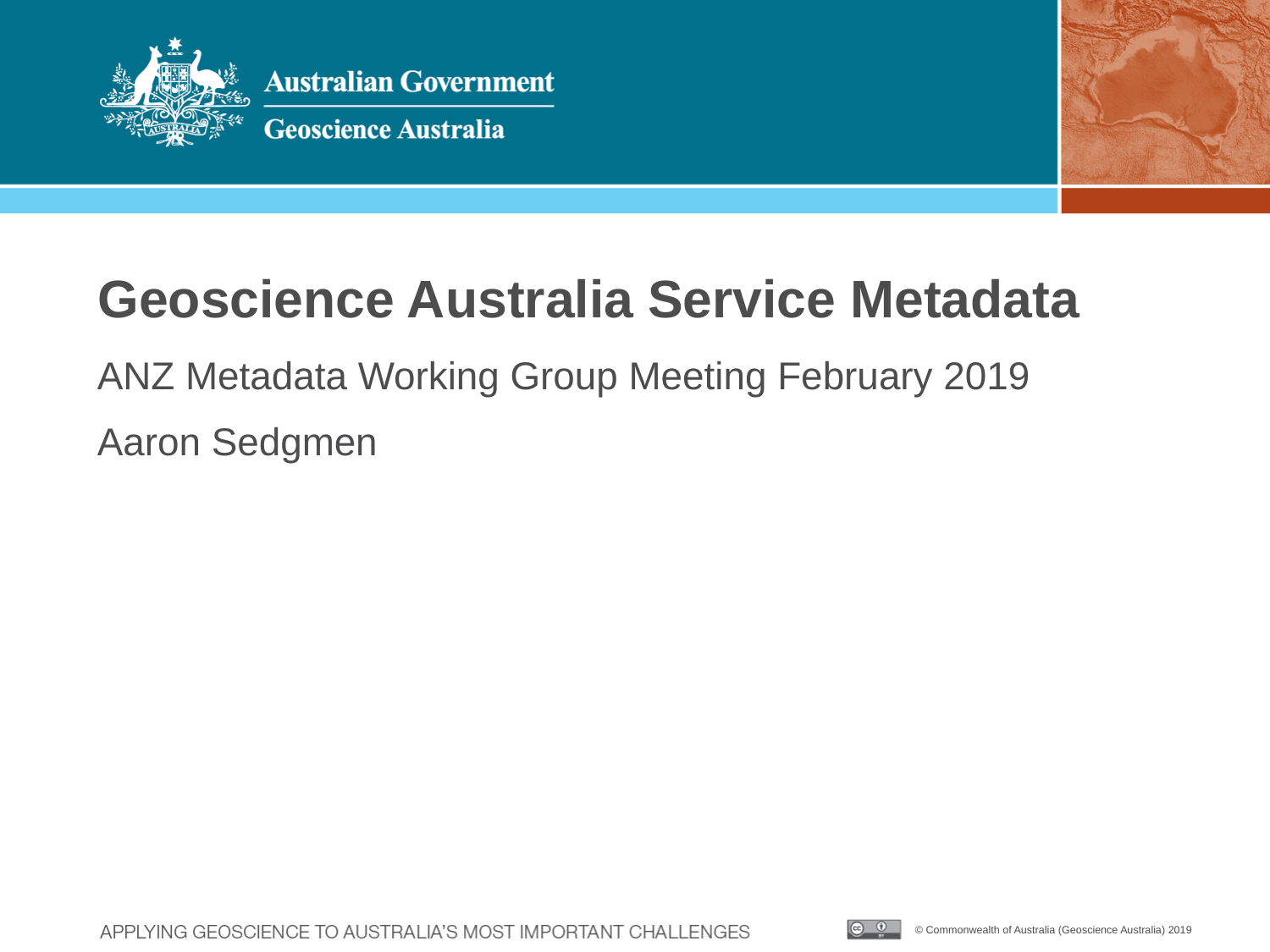

# Geoscience Australia Service Metadata
ANZ Metadata Working Group Meeting February 2019
Aaron Sedgmen